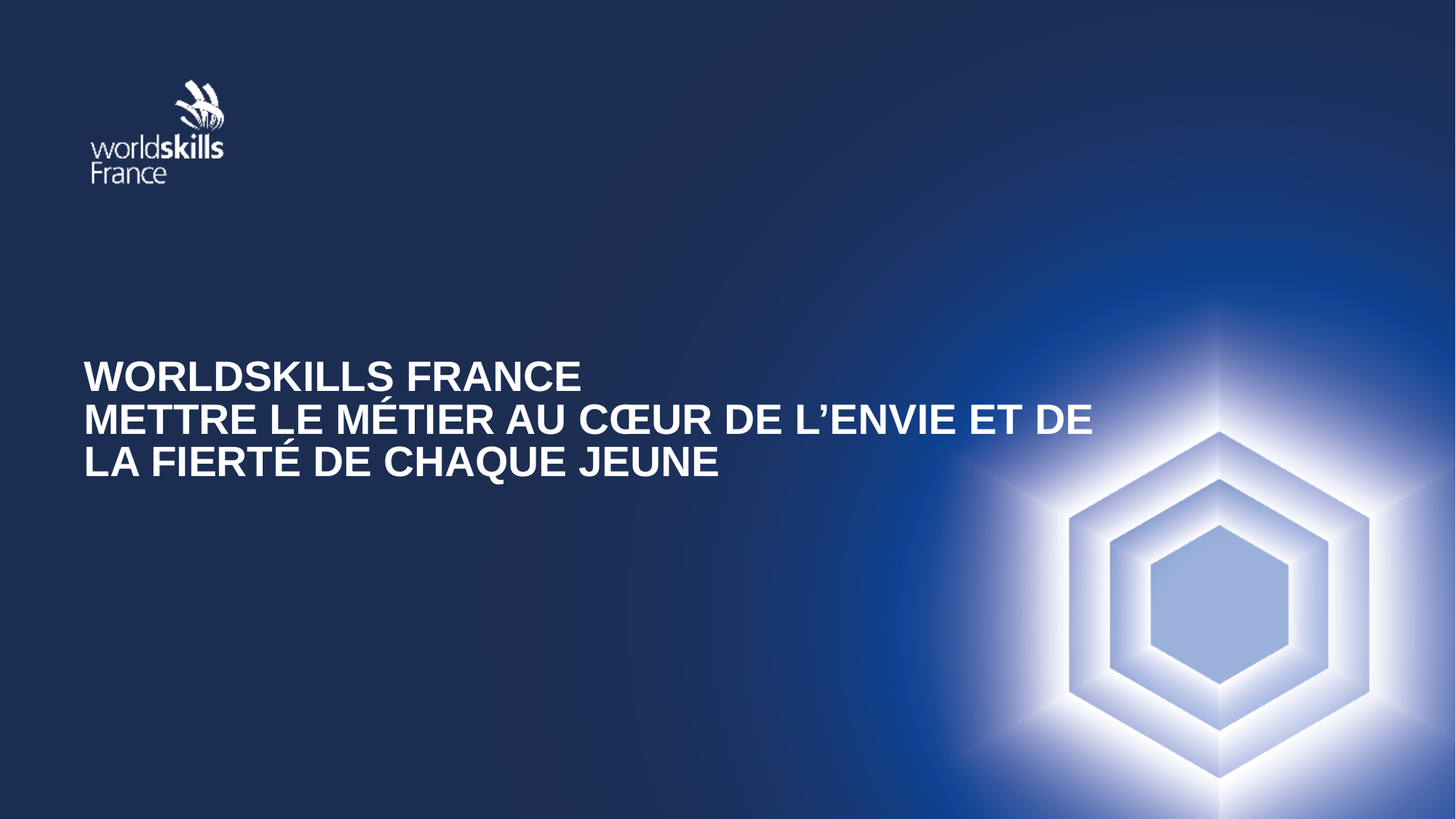

# WORLDSKILLS FRANCE Mettre le métier au cœur de l’envie et de la fierté de chaque jeune